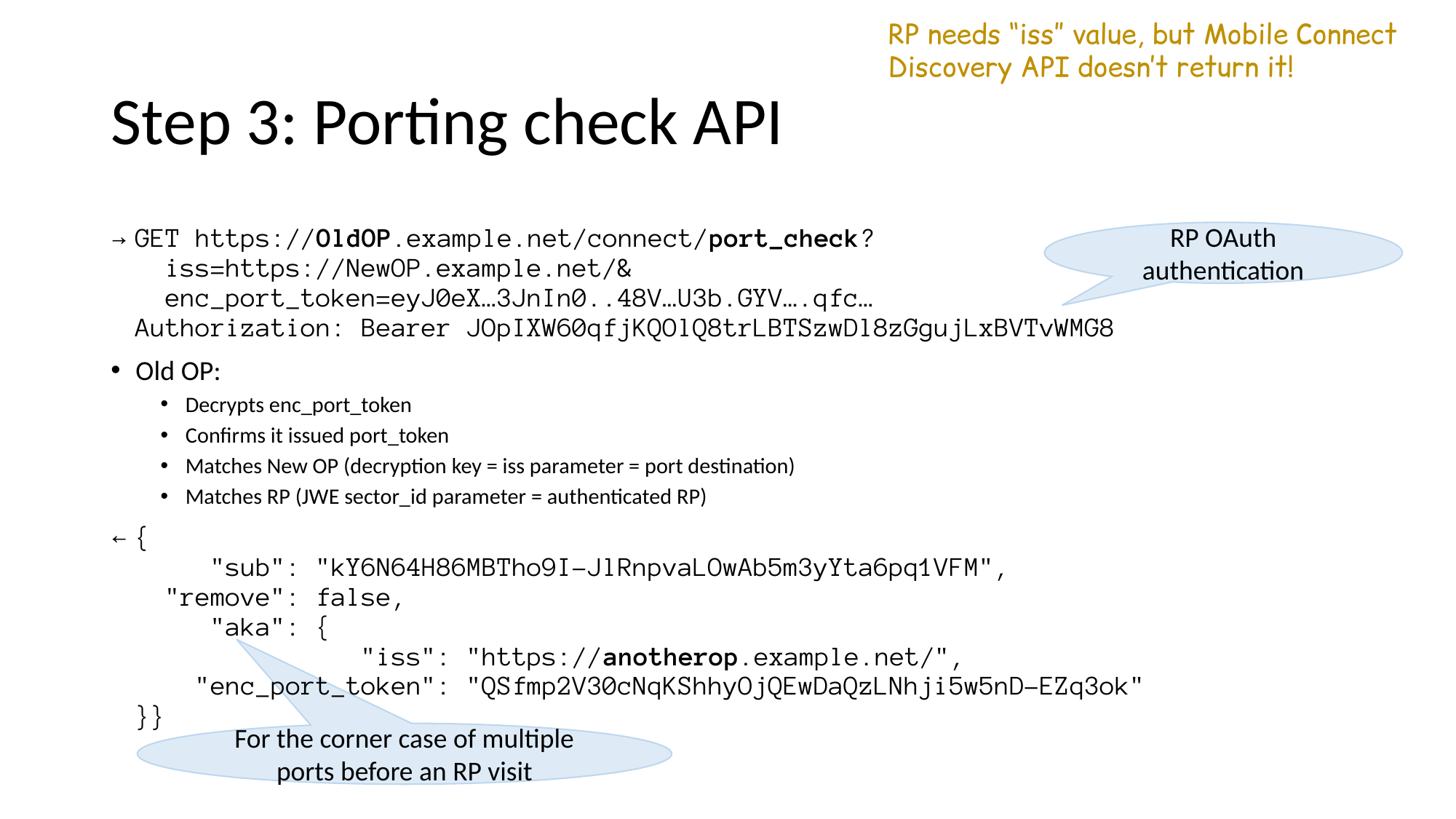

RP needs “iss” value, but Mobile Connect Discovery API doesn’t return it!
# Step 3: Porting check API
GET https://OldOP.example.net/connect/port_check?
  iss=https://NewOP.example.net/&
  enc_port_token=eyJ0eX…3JnIn0..48V…U3b.GYV….qfc…
Authorization: Bearer JOpIXW60qfjKQOlQ8trLBTSzwDl8zGgujLxBVTvWMG8
Old OP:
Decrypts enc_port_token
Confirms it issued port_token
Matches New OP (decryption key = iss parameter = port destination)
Matches RP (JWE sector_id parameter = authenticated RP)
{
     "sub": "kY6N64H86MBTho9I-JlRnpvaLOwAb5m3yYta6pq1VFM",
  "remove": false,
     "aka": {
               "iss": "https://anotherop.example.net/",
    "enc_port_token": "QSfmp2V30cNqKShhyOjQEwDaQzLNhji5w5nD-EZq3ok"
}}
RP OAuth authentication
For the corner case of multiple ports before an RP visit